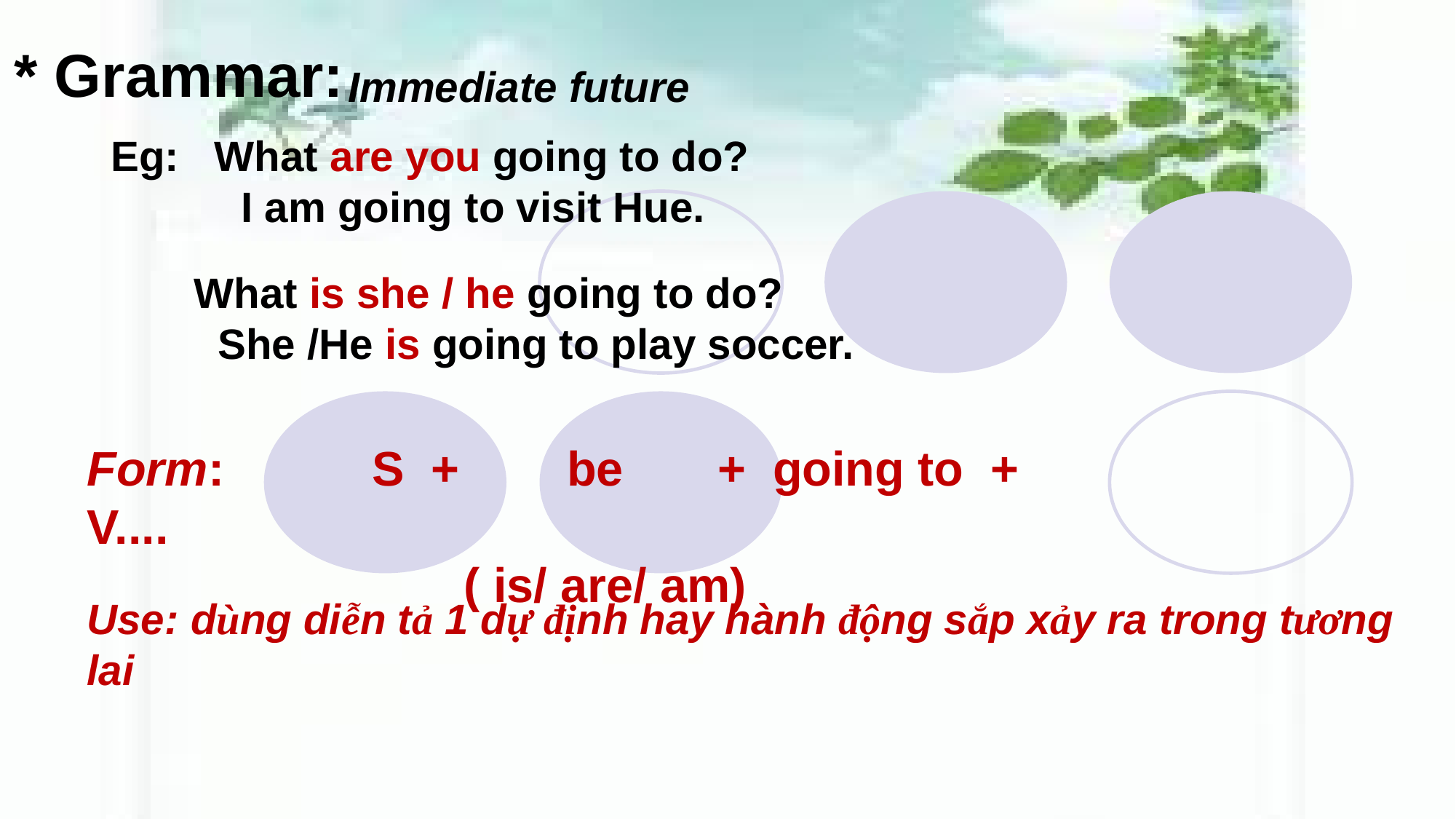

* Grammar:
Immediate future
Eg:   What are you going to do?
           I am going to visit Hue.
What is she / he going to do?
  She /He is going to play soccer.
Form:           S  +        be       +  going to  + V....
                            ( is/ are/ am)
Use: dùng diễn tả 1 dự định hay hành động sắp xảy ra trong tương lai